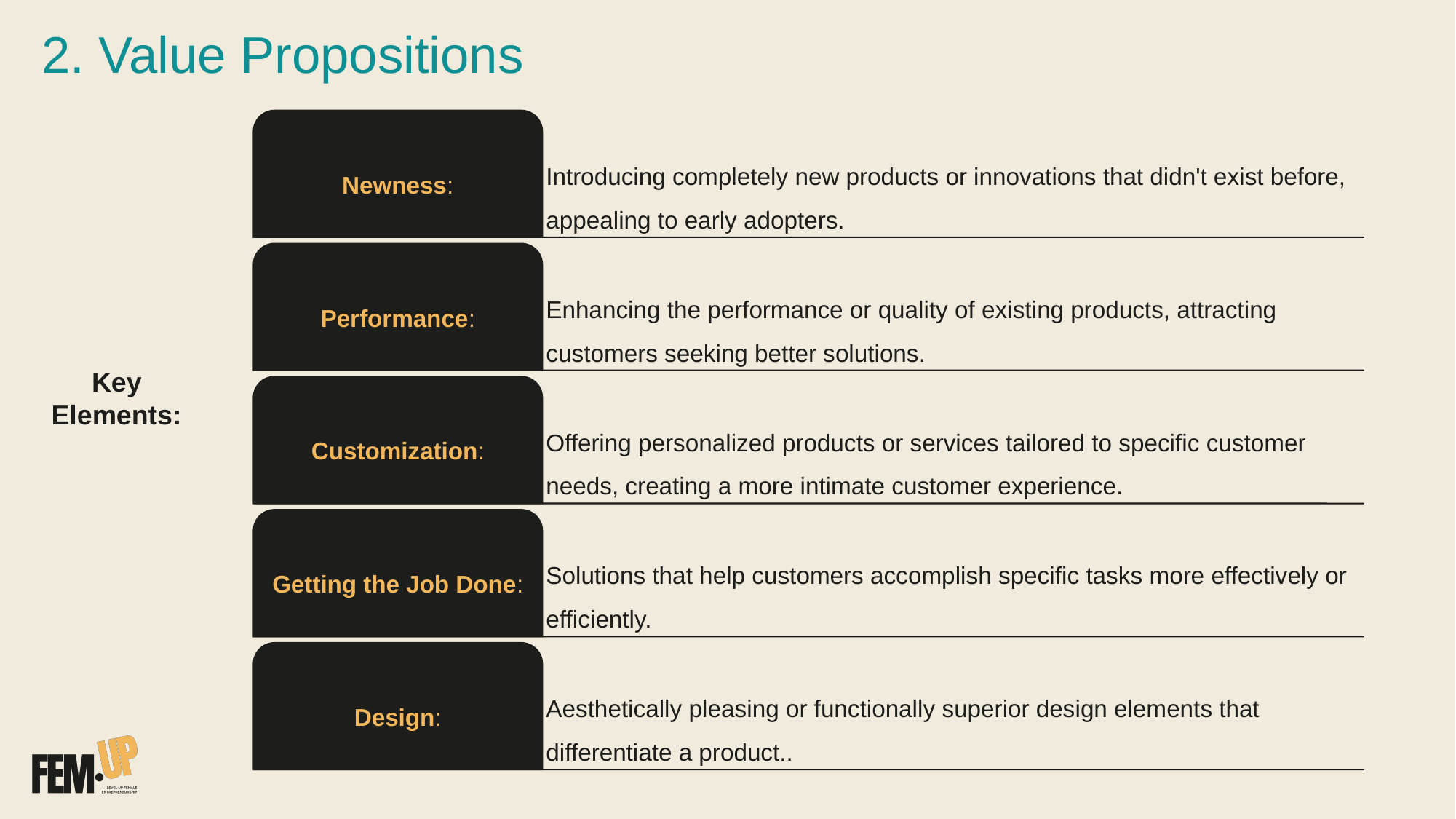

# 2. Value Propositions
Introducing completely new products or innovations that didn't exist before, appealing to early adopters.
Newness:
Enhancing the performance or quality of existing products, attracting customers seeking better solutions.
Performance:
Offering personalized products or services tailored to specific customer needs, creating a more intimate customer experience.
Customization:
Solutions that help customers accomplish specific tasks more effectively or efficiently.
Getting the Job Done:
Aesthetically pleasing or functionally superior design elements that differentiate a product..
Design:
Key Elements: